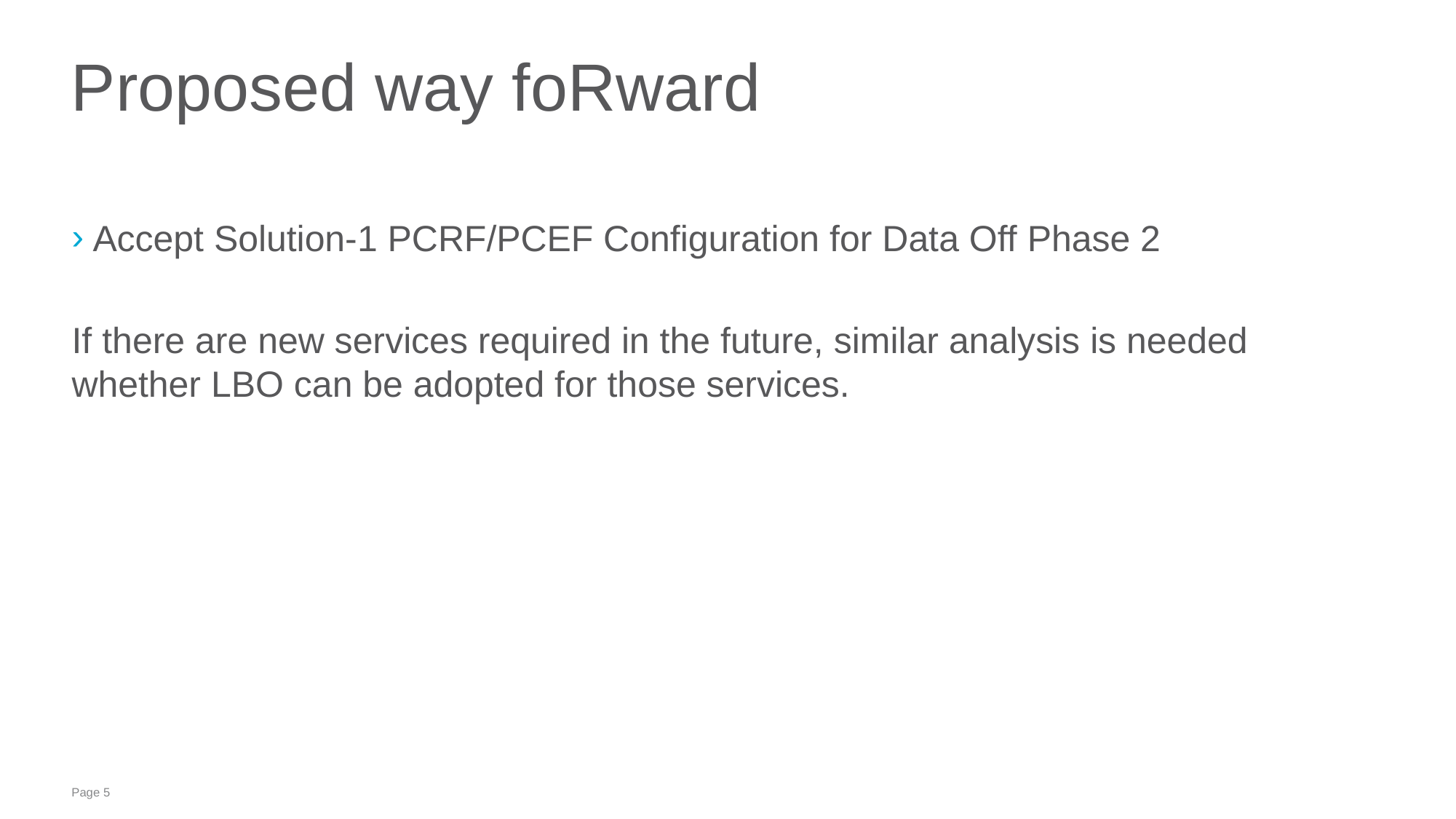

# Proposed way foRward
Accept Solution-1 PCRF/PCEF Configuration for Data Off Phase 2

If there are new services required in the future, similar analysis is needed whether LBO can be adopted for those services.